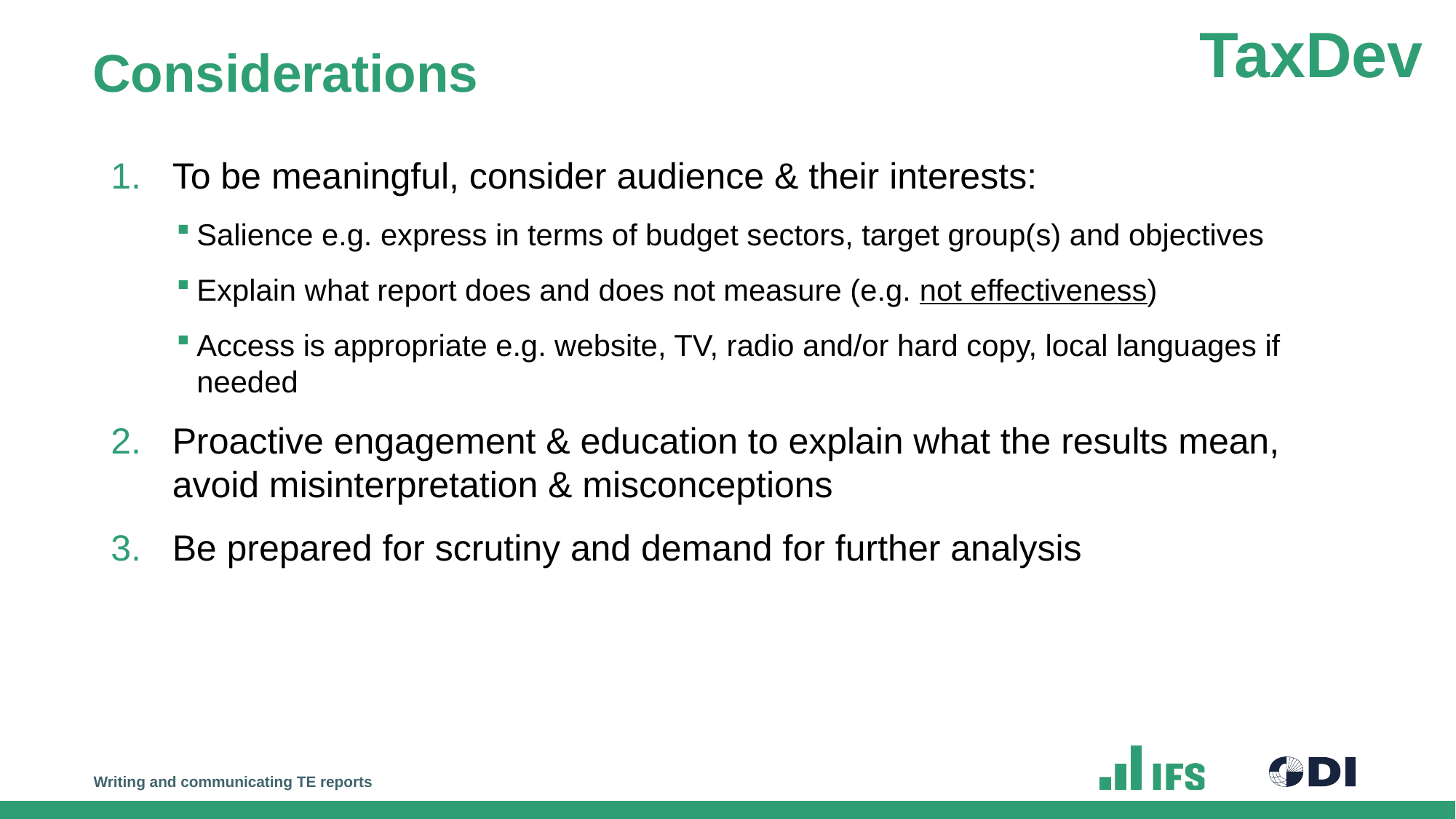

# Considerations
To be meaningful, consider audience & their interests:
Salience e.g. express in terms of budget sectors, target group(s) and objectives
Explain what report does and does not measure (e.g. not effectiveness)
Access is appropriate e.g. website, TV, radio and/or hard copy, local languages if needed
Proactive engagement & education to explain what the results mean, avoid misinterpretation & misconceptions
Be prepared for scrutiny and demand for further analysis

Writing and communicating TE reports